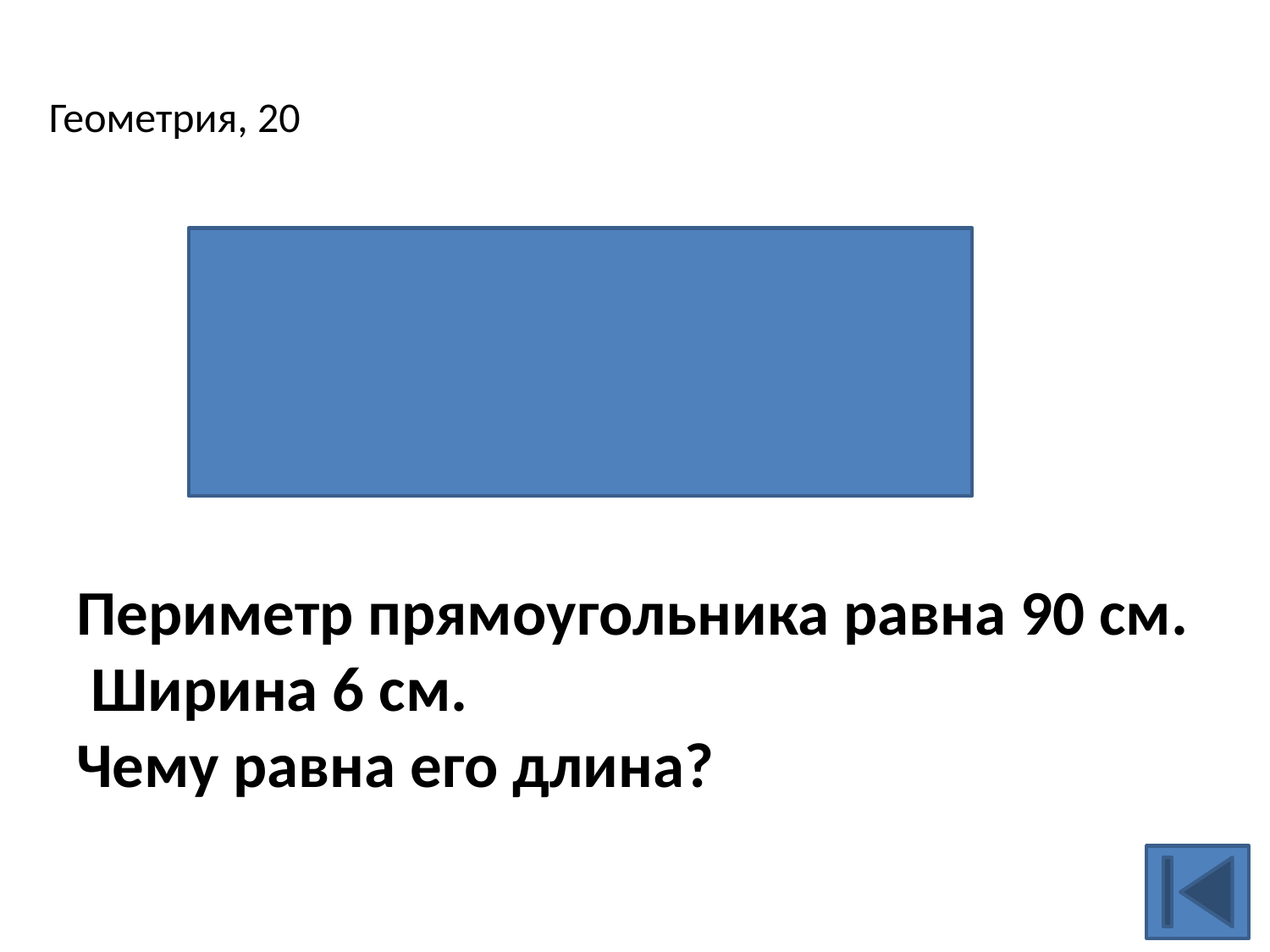

Геометрия, 20

Периметр прямоугольника равна 90 см.
 Ширина 6 см.
Чему равна его длина?